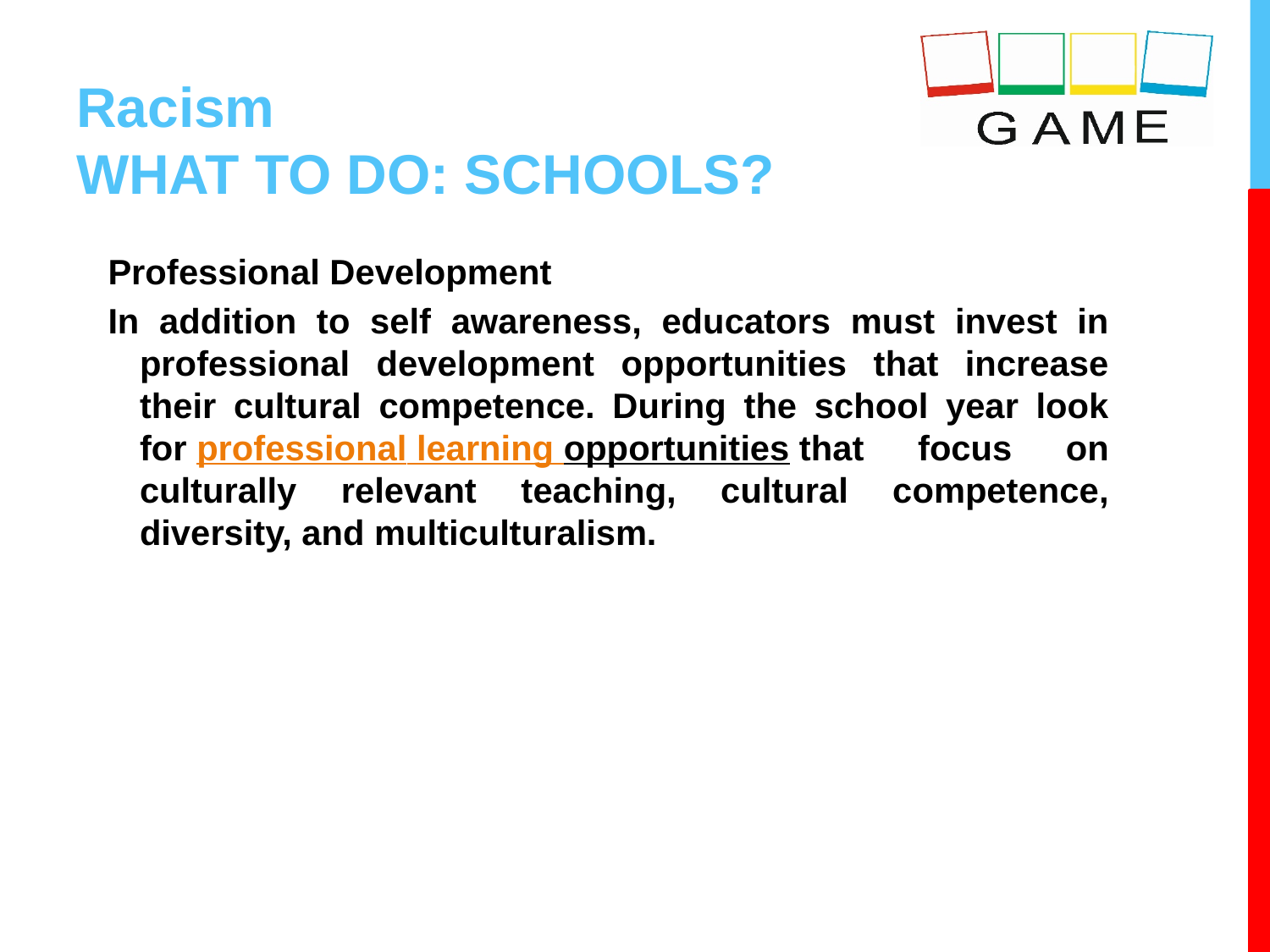

# Racism WHAT TO DO: SCHOOLS?
Professional Development
In addition to self awareness, educators must invest in professional development opportunities that increase their cultural competence. During the school year look for professional learning opportunities that focus on culturally relevant teaching, cultural competence, diversity, and multiculturalism.